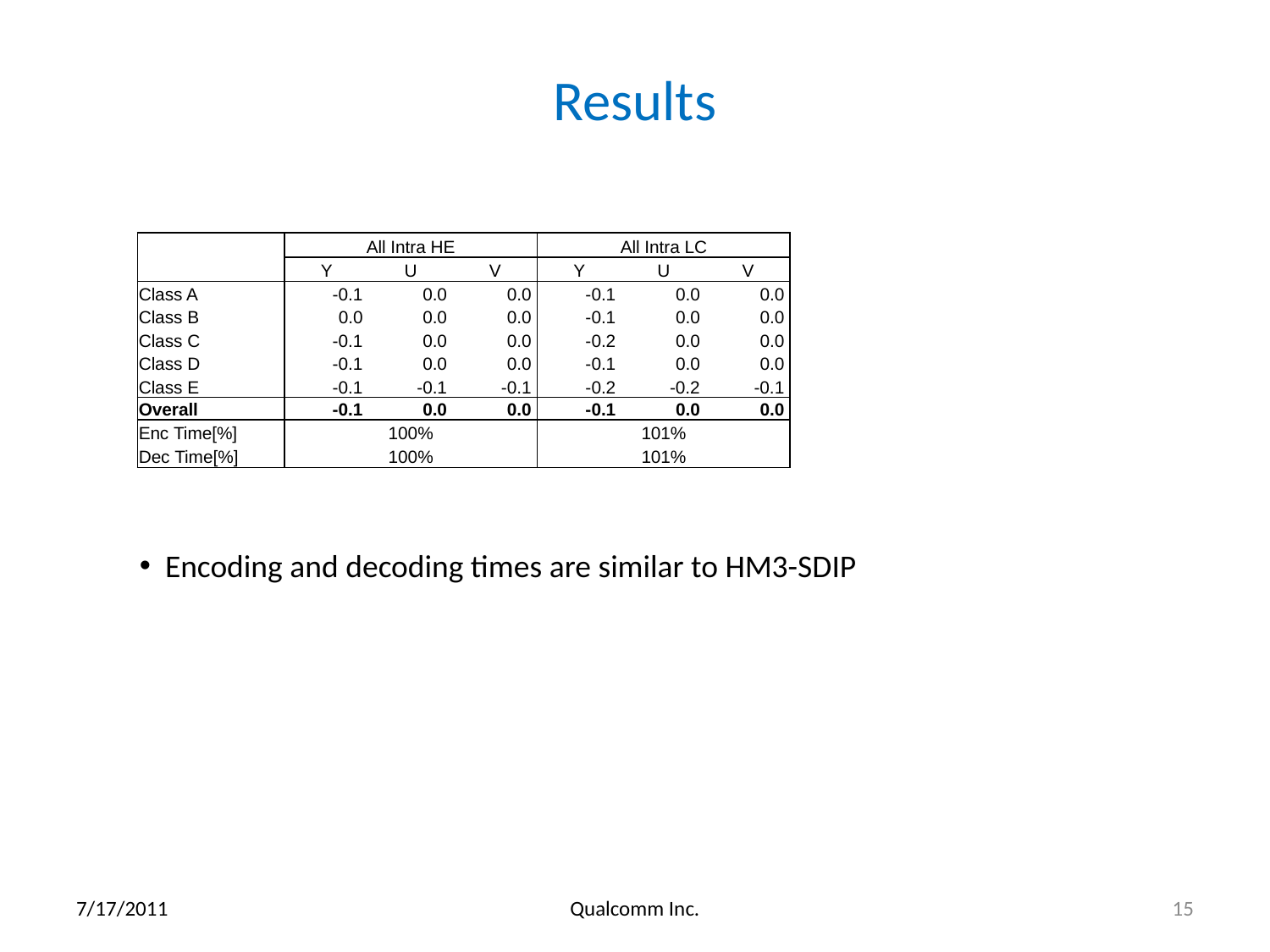

# Results
|  | All Intra HE |  |  | All Intra LC |  |  |
| --- | --- | --- | --- | --- | --- | --- |
|  | Y | U | V | Y | U | V |
| Class A | -0.1 | 0.0 | 0.0 | -0.1 | 0.0 | 0.0 |
| Class B | 0.0 | 0.0 | 0.0 | -0.1 | 0.0 | 0.0 |
| Class C | -0.1 | 0.0 | 0.0 | -0.2 | 0.0 | 0.0 |
| Class D | -0.1 | 0.0 | 0.0 | -0.1 | 0.0 | 0.0 |
| Class E | -0.1 | -0.1 | -0.1 | -0.2 | -0.2 | -0.1 |
| Overall | -0.1 | 0.0 | 0.0 | -0.1 | 0.0 | 0.0 |
| Enc Time[%] | 100% |  |  | 101% |  |  |
| Dec Time[%] | 100% |  |  | 101% |  |  |
  Encoding and decoding times are similar to HM3-SDIP
7/17/2011
Qualcomm Inc.
15